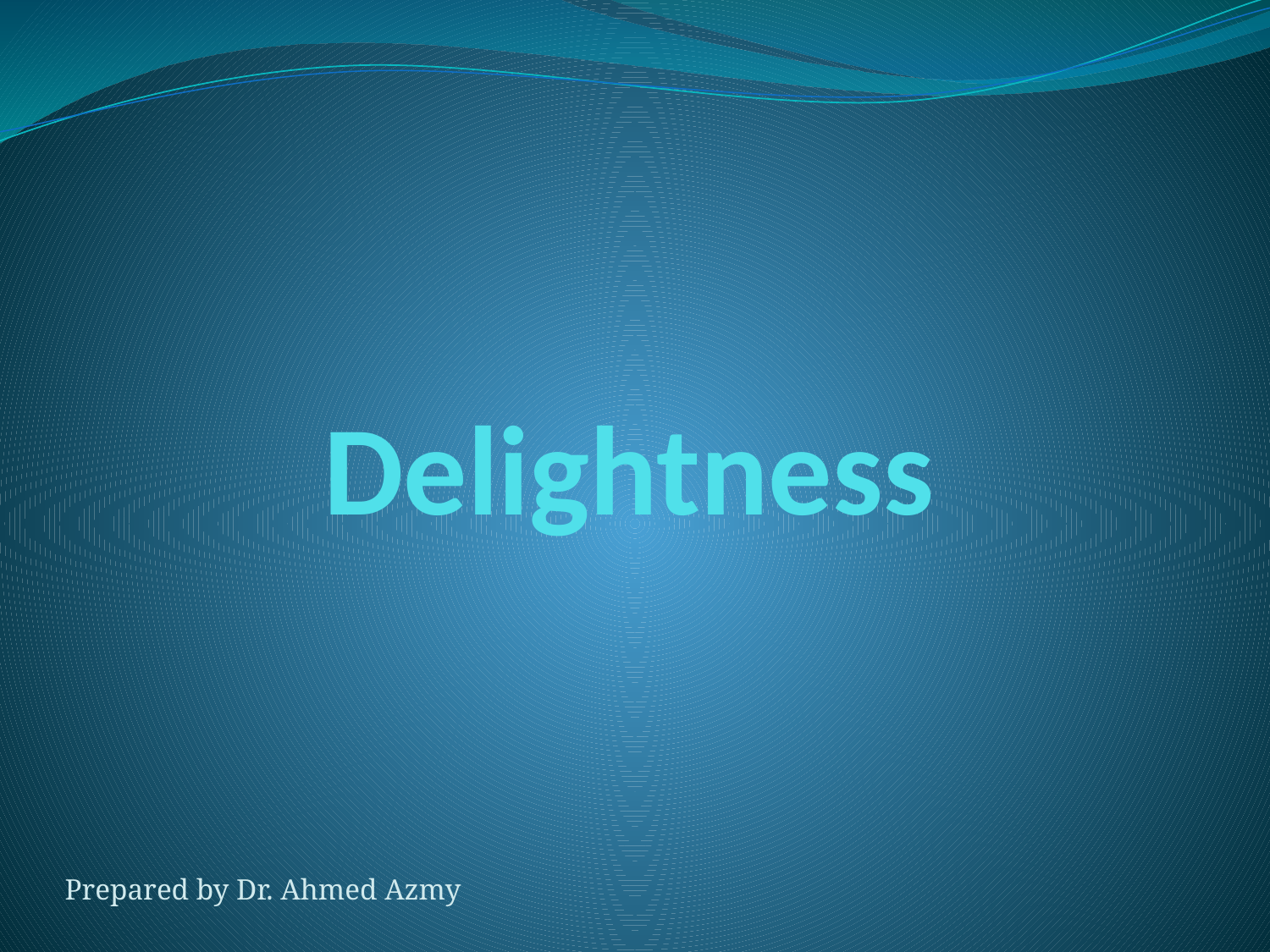

# Delightness
Prepared by Dr. Ahmed Azmy